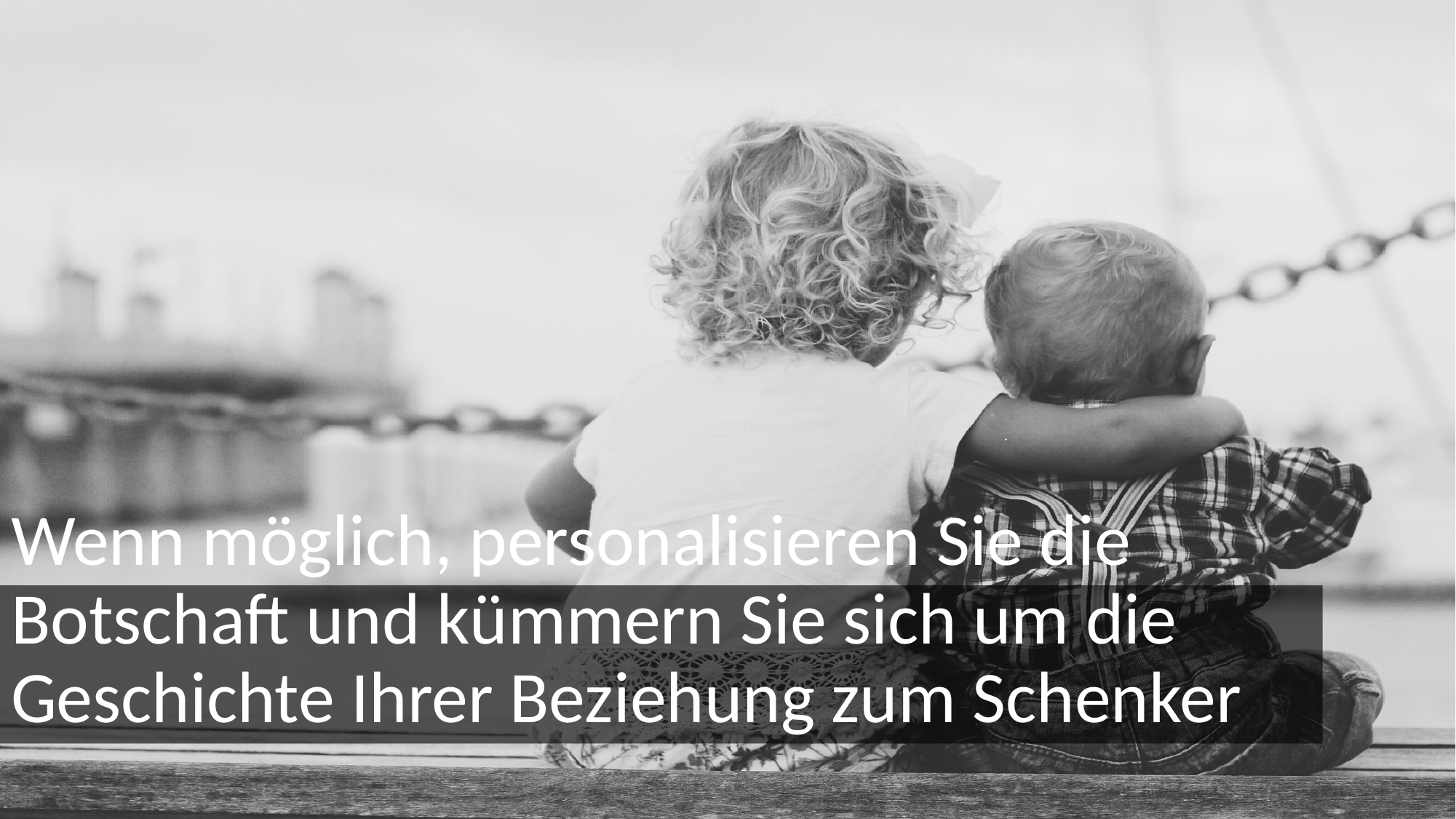

Wenn möglich, personalisieren Sie die Botschaft und kümmern Sie sich um die Geschichte Ihrer Beziehung zum Schenker